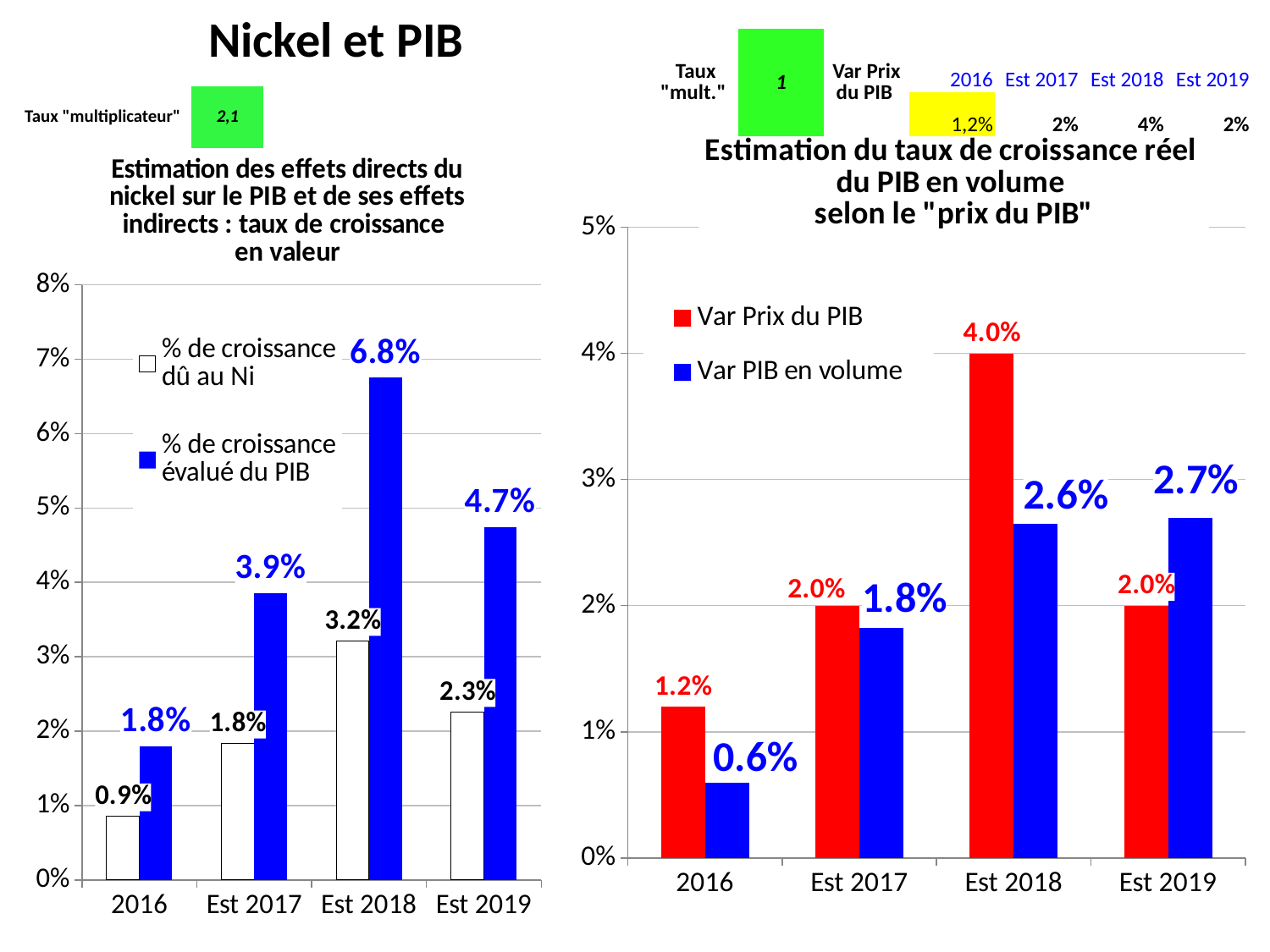

# Nickel et PIB
| Taux "mult." | 1 | Var Prix du PIB | 2016 | Est 2017 | Est 2018 | Est 2019 |
| --- | --- | --- | --- | --- | --- | --- |
|  |  |  | 1,2% | 2% | 4% | 2% |
| Taux "multiplicateur" | 2,1 |  |  |  |  |
| --- | --- | --- | --- | --- | --- |

### Chart: Estimation du taux de croissance réel
du PIB en volume
selon le "prix du PIB"

| Category | Var Prix du PIB  | Var PIB en volume |
|---|---|---|
| 2016 | 0.012 | 0.00592885375494068 |
| Est 2017 | 0.02 | 0.0182154243154005 |
| Est 2018 | 0.04 | 0.0264529929980013 |
| Est 2019 | 0.02 | 0.0269375312416777 |

### Chart: Estimation des effets directs du nickel sur le PIB et de ses effets indirects : taux de croissance
en valeur

| Category | % de croissance dû au Ni | % de croissance évalué du PIB |
|---|---|---|
| 2016 | 0.00857142857142857 | 0.018 |
| Est 2017 | 0.0183713013341469 | 0.0385797328017086 |
| Est 2018 | 0.0321481489132958 | 0.0675111127179212 |
| Est 2019 | 0.0226077532697673 | 0.0474762818665114 |